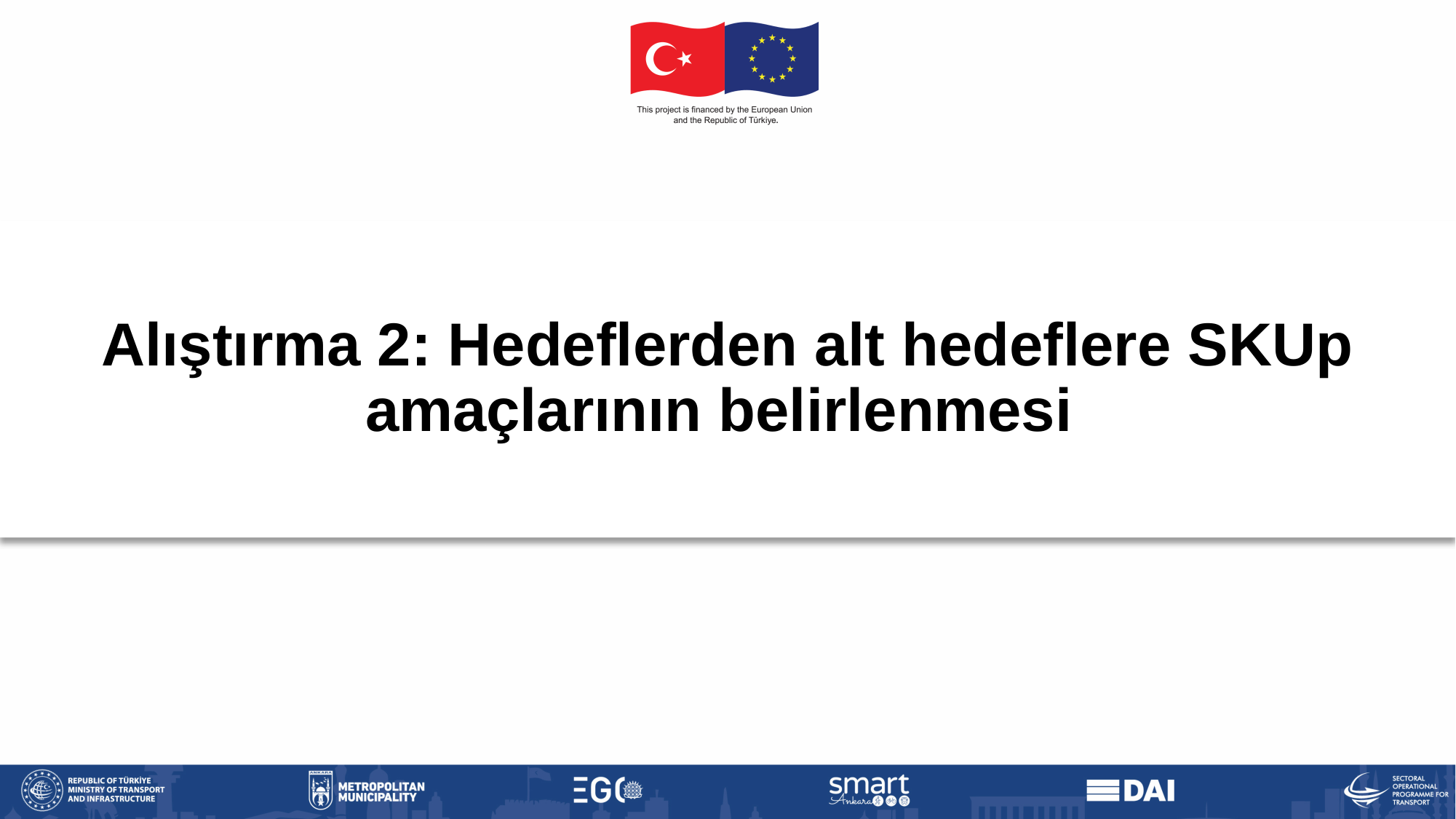

Alıştırma 2: Hedeflerden alt hedeflere SKUp amaçlarının belirlenmesi